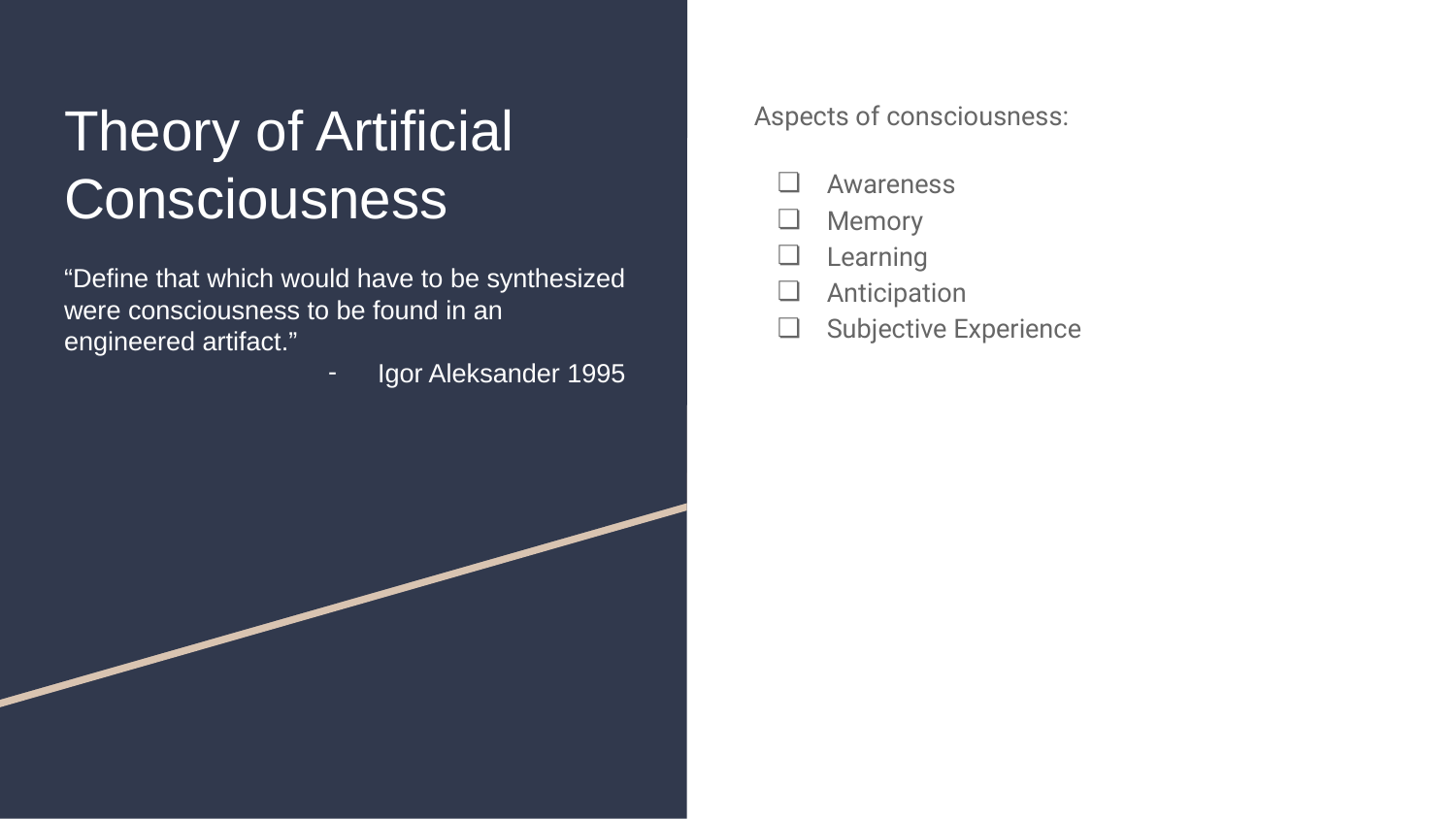

# Theory of Artificial Consciousness

“Define that which would have to be synthesized were consciousness to be found in an engineered artifact.”
Igor Aleksander 1995
Aspects of consciousness:
Awareness
Memory
Learning
Anticipation
Subjective Experience